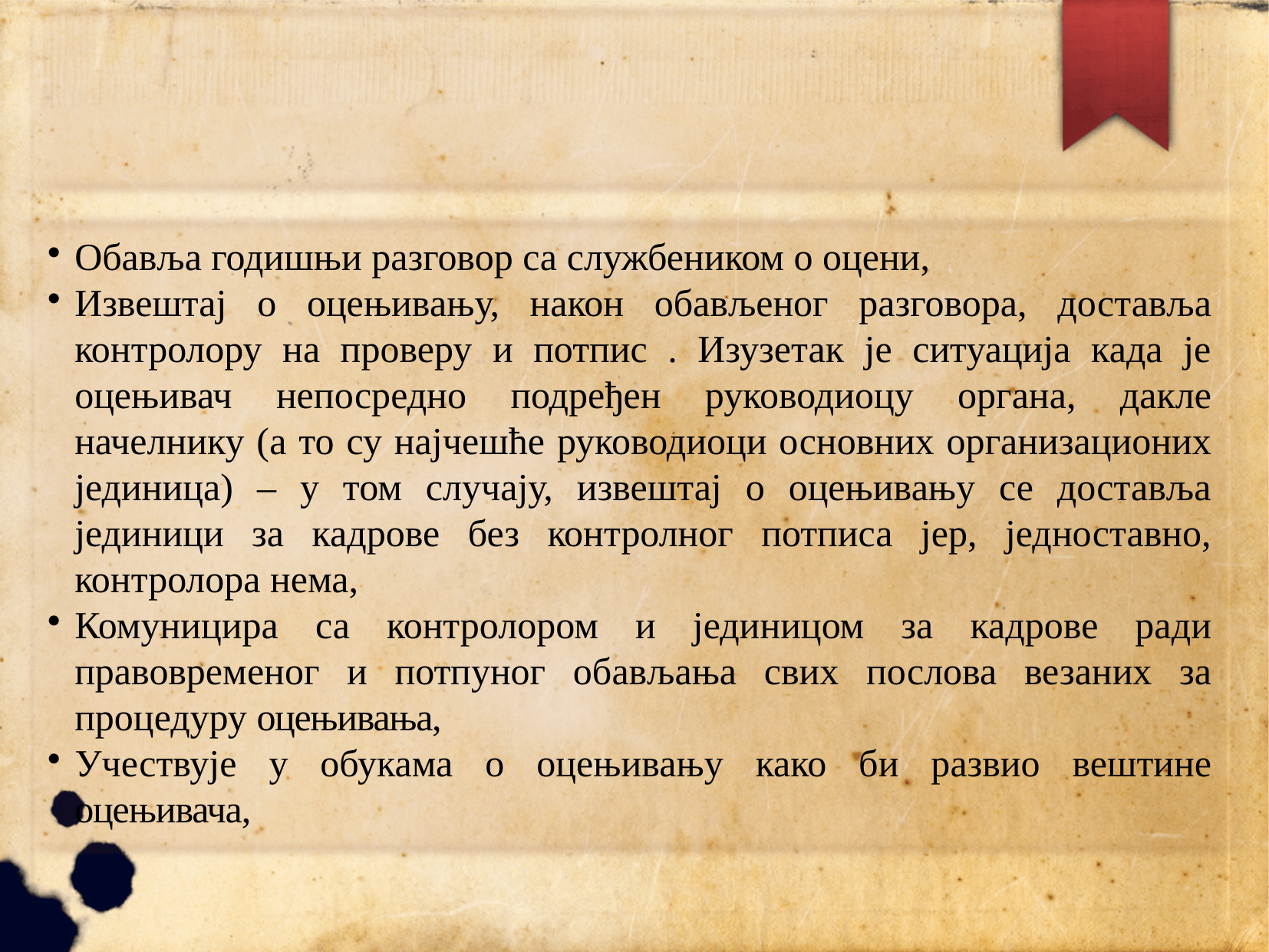

Обавља годишњи разговор са службеником о оцени,
Извештај о оцењивању, након обављеног разговора, доставља контролору на проверу и потпис . Изузетак је ситуација када је оцењивач непосредно подређен руководиоцу органа, дакле начелнику (а то су најчешће руководиоци основних организационих јединица) – у том случају, извештај о оцењивању се доставља јединици за кадрове без контролног потписа јер, једноставно, контролора нема,
Комуницира са контролором и јединицом за кадрове ради правовременог и потпуног обављања свих послова везаних за процедуру оцењивања,
Учествује у обукама о оцењивању како би развио вештине оцењивача,